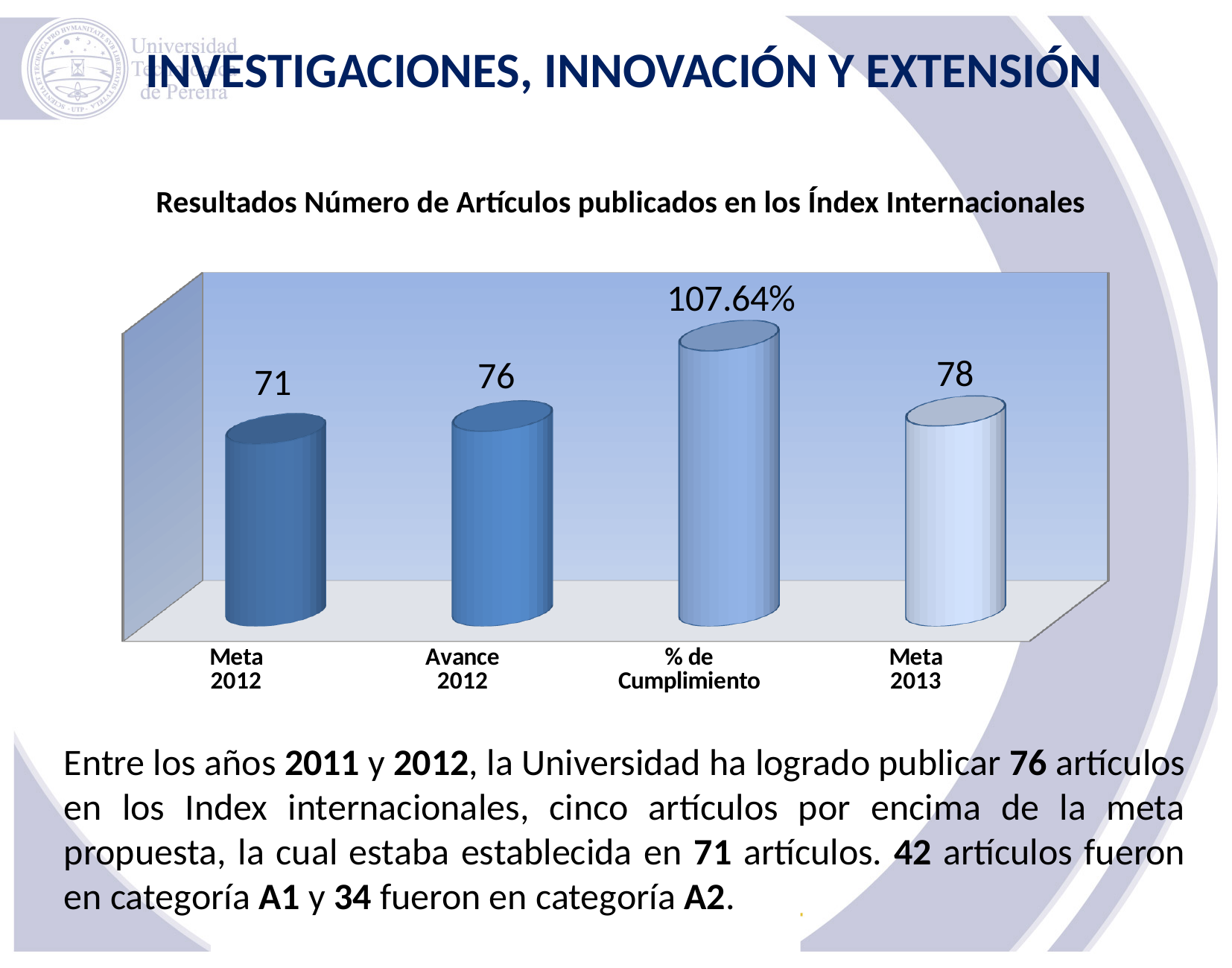

INVESTIGACIONES, INNOVACIÓN Y EXTENSIÓN
Resultados Número de Artículos publicados en los Índex Internacionales

[unsupported chart]

Entre los años 2011 y 2012, la Universidad ha logrado publicar 76 artículos en los Index internacionales, cinco artículos por encima de la meta propuesta, la cual estaba establecida en 71 artículos. 42 artículos fueron en categoría A1 y 34 fueron en categoría A2.